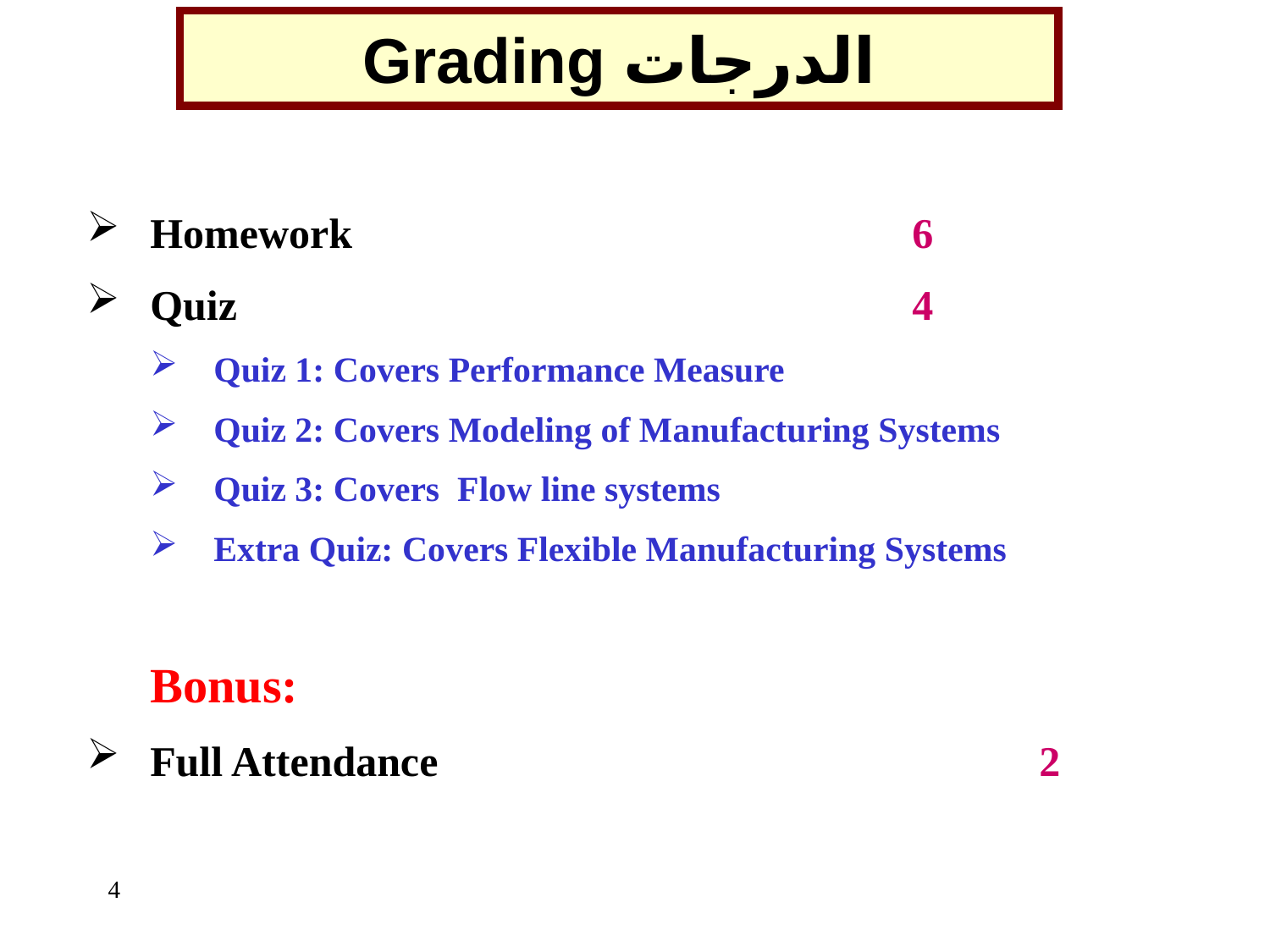

Grading الدرجات
Homework					6
Quiz           		 			4
Quiz 1: Covers Performance Measure
Quiz 2: Covers Modeling of Manufacturing Systems
Quiz 3: Covers  Flow line systems
Extra Quiz: Covers Flexible Manufacturing Systems

Bonus:
Full Attendance  					2
4